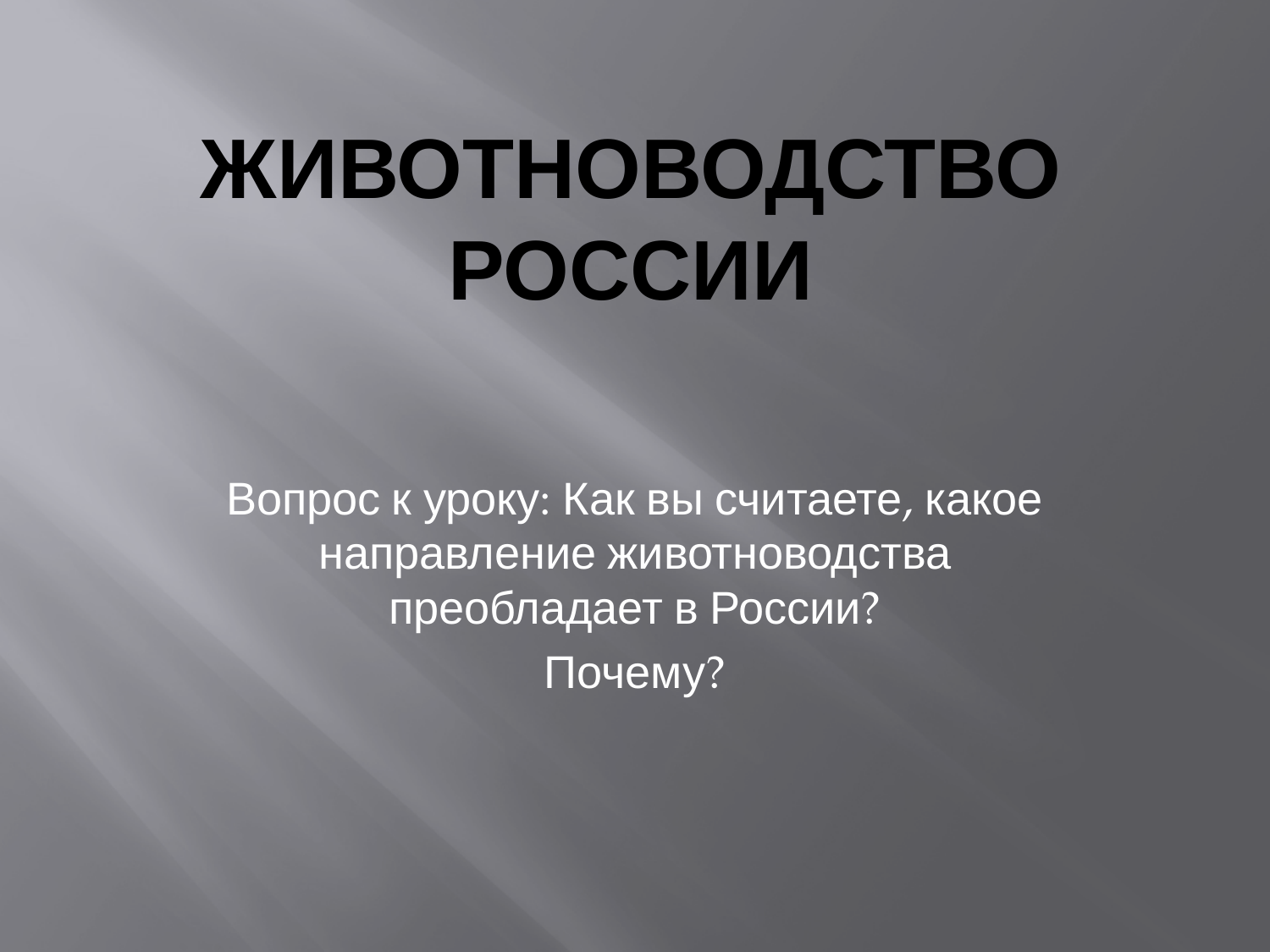

# Животноводство России
Вопрос к уроку: Как вы считаете, какое направление животноводства преобладает в России?
Почему?